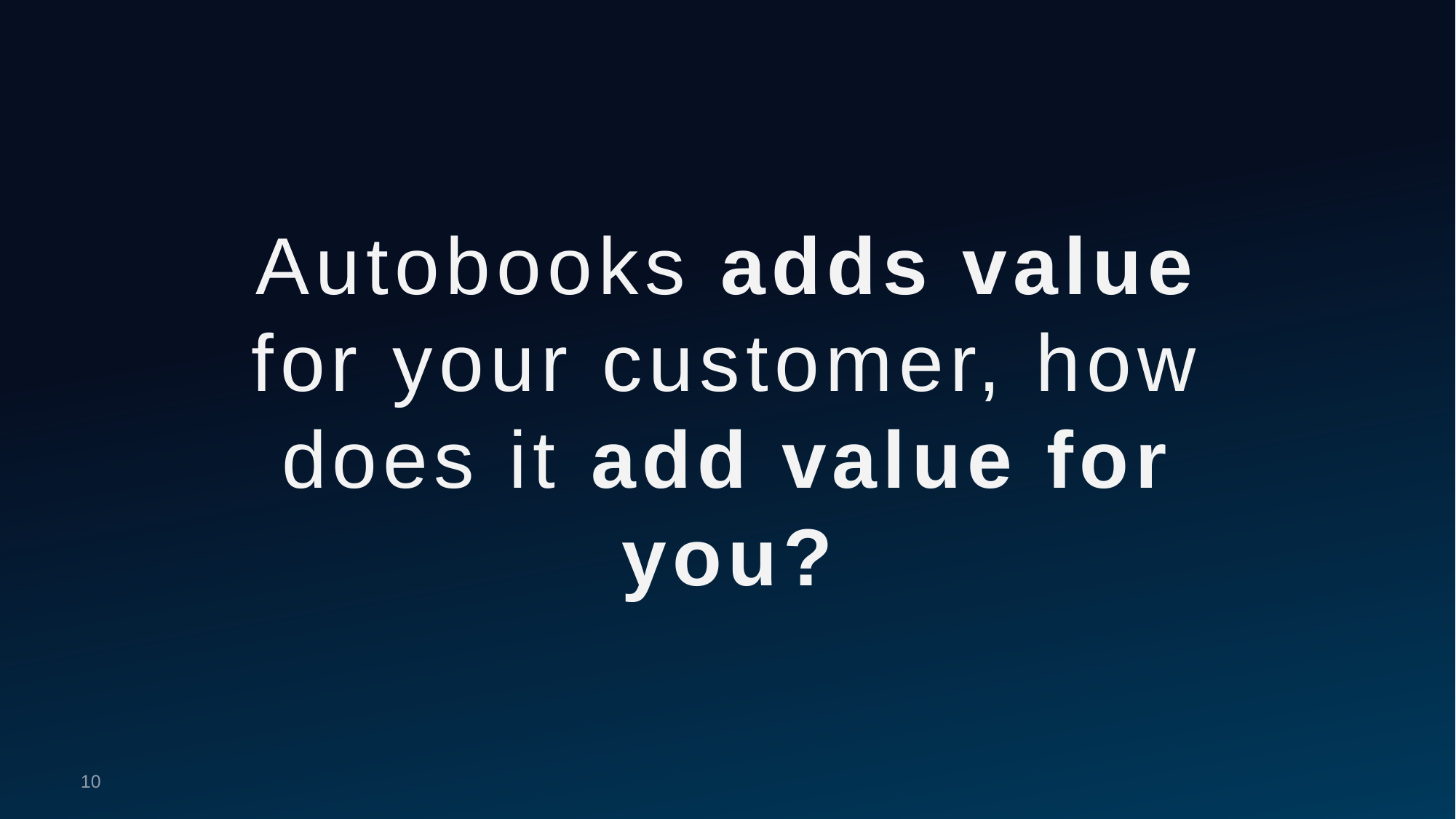

#
Autobooks adds value for your customer, how does it add value for you?
10